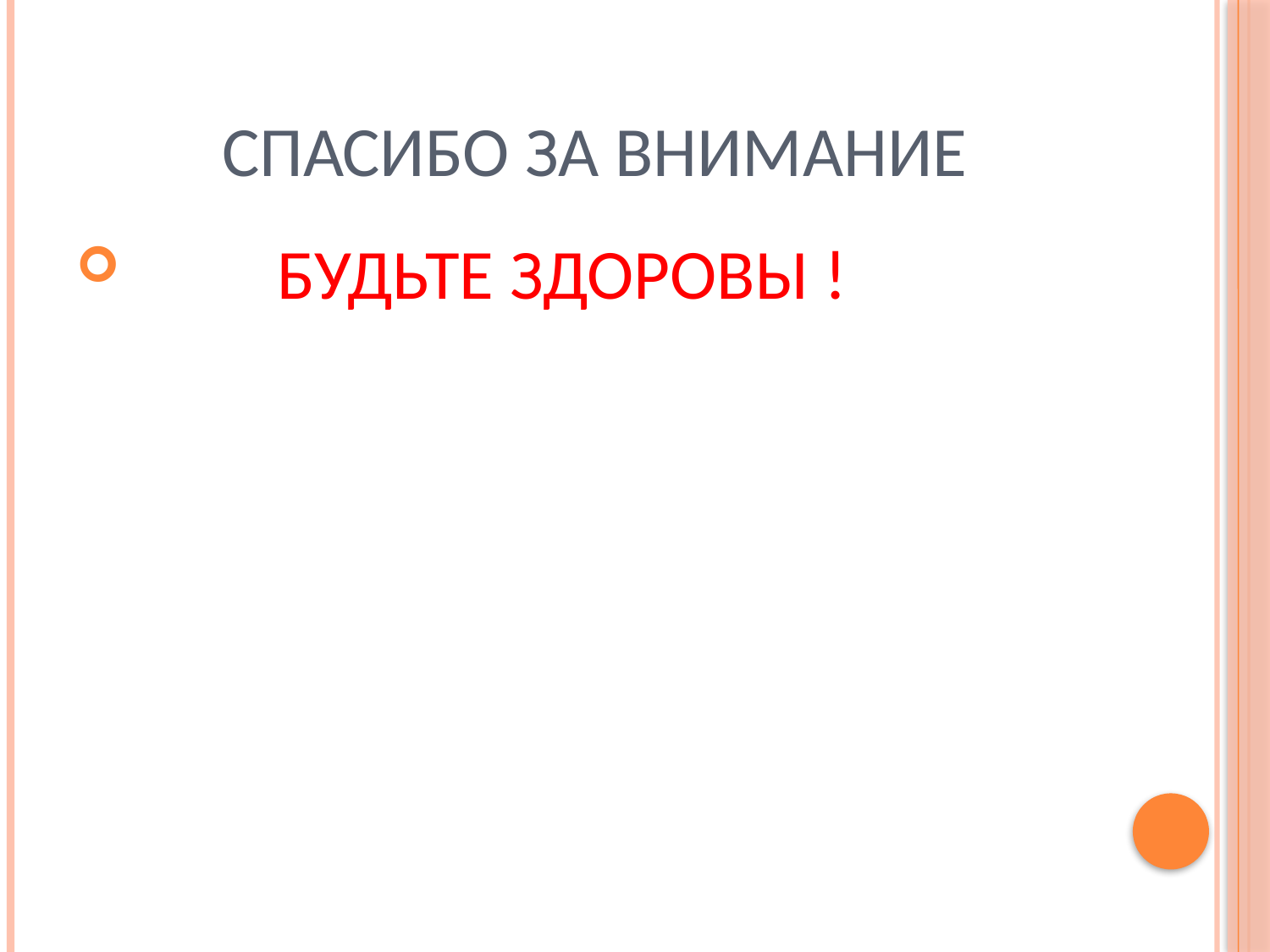

# СПАСИБО ЗА ВНИМАНИЕ
        БУДЬТЕ ЗДОРОВЫ !